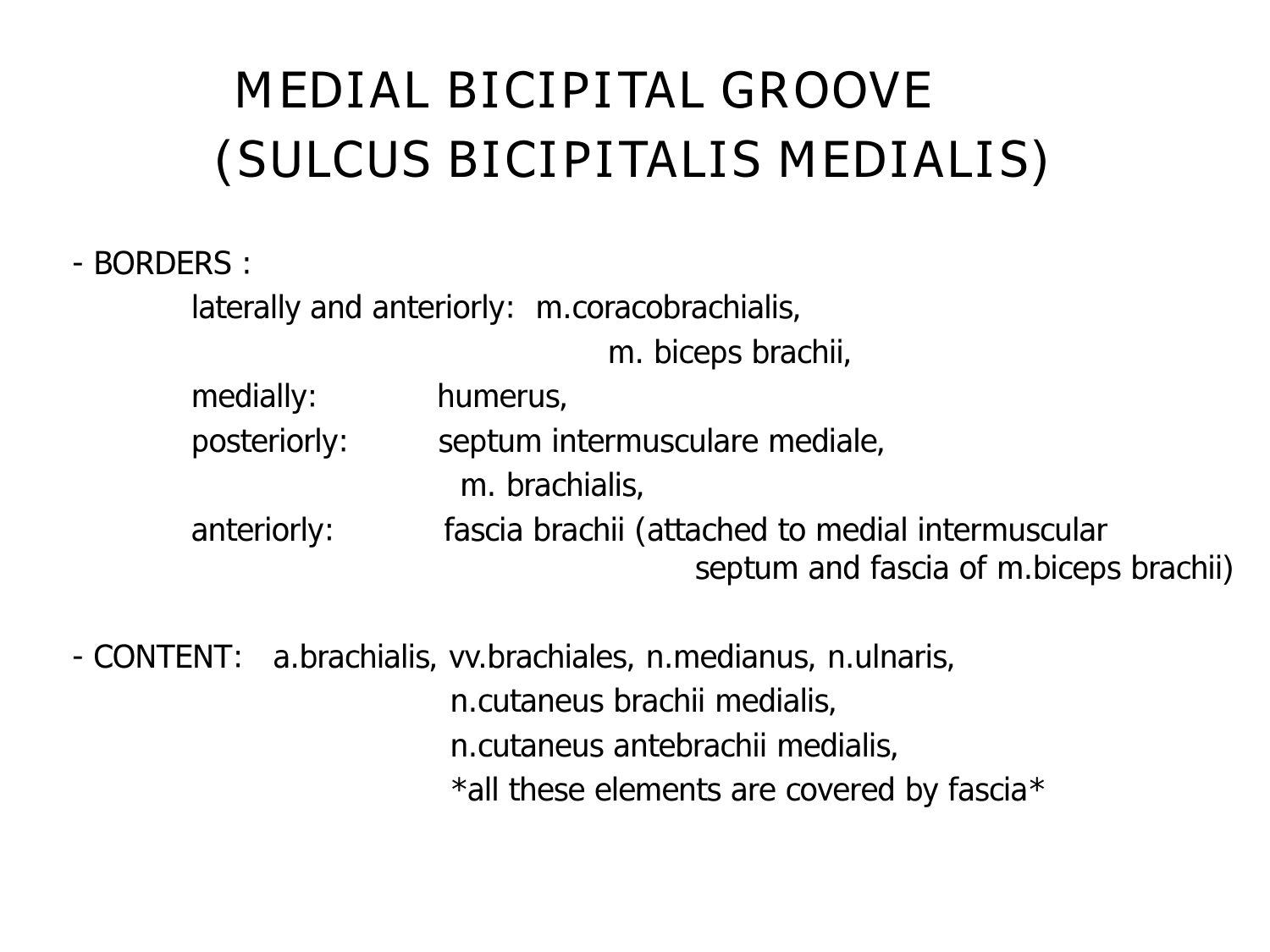

MEDIAL BICIPITAL GROOVE
(SULCUS BICIPITALIS MEDIALIS)

      - BORDERS :
                  laterally and anteriorly:  m.coracobrachialis,
                                             	    m. biceps brachii,
                  medially:            humerus,
                  posteriorly:         septum intermusculare mediale,
                                             m. brachialis,
                  anteriorly:           fascia brachii (attached to medial intermuscular
					septum and fascia of m.biceps brachii)

      - CONTENT:   a.brachialis, vv.brachiales, n.medianus, n.ulnaris,
                                            n.cutaneus brachii medialis,
                                            n.cutaneus antebrachii medialis,
                                            *all these elements are covered by fascia*